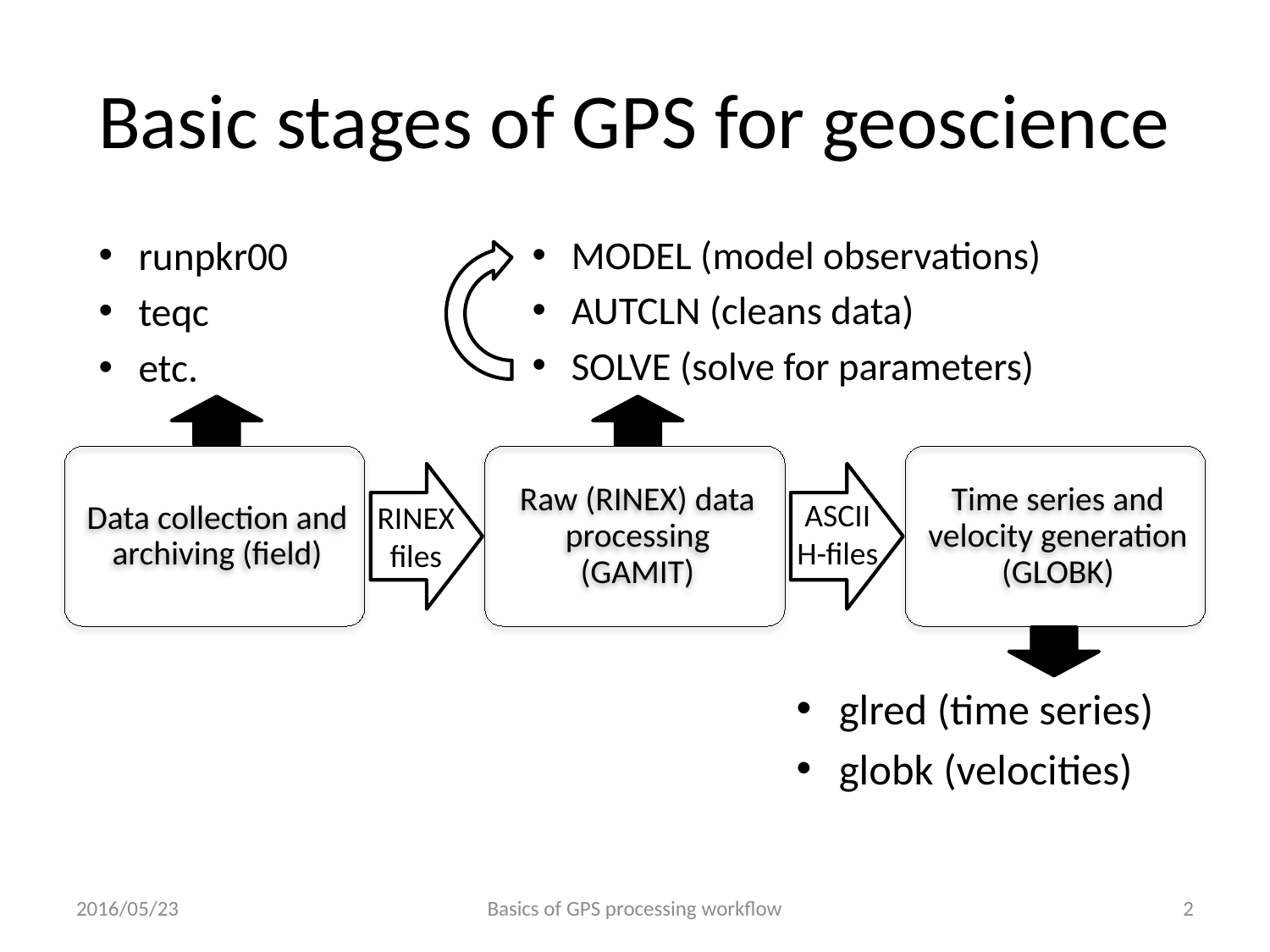

# Basic stages of GPS for geoscience
Data collection and archiving (field)

Raw (RINEX) data processing (GAMIT)

Time series and velocity generation (GLOBK)
runpkr00
teqc
etc.
MODEL (model observations)
AUTCLN (cleans data)
SOLVE (solve for parameters)

ASCII
H-files
RINEX
files

glred (time series)
globk (velocities)
2016/05/23
Basics of GPS processing workflow
2